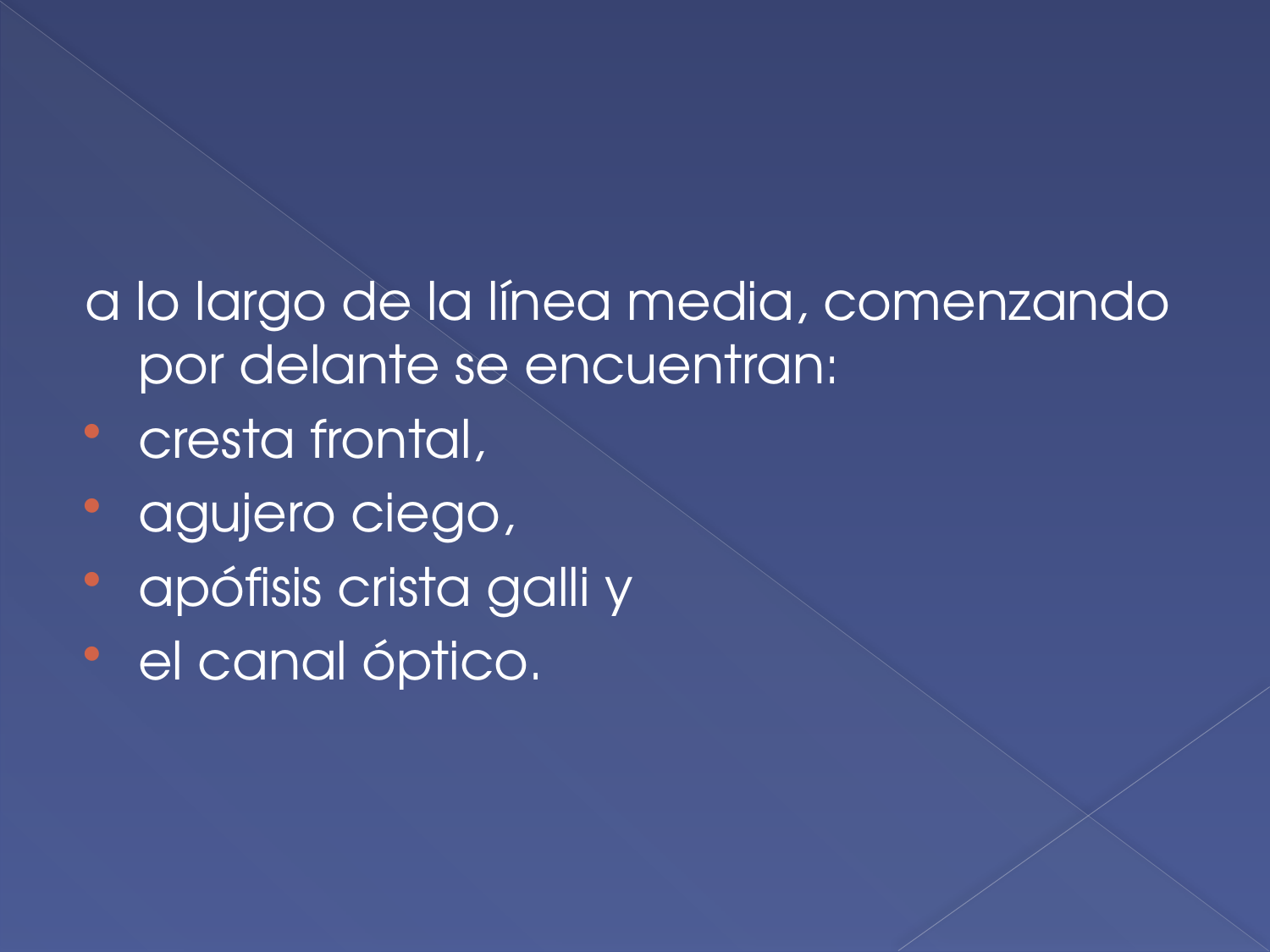

#
a lo largo de la línea media, comenzando por delante se encuentran:
cresta frontal,
agujero ciego,
apófisis crista galli y
el canal óptico.